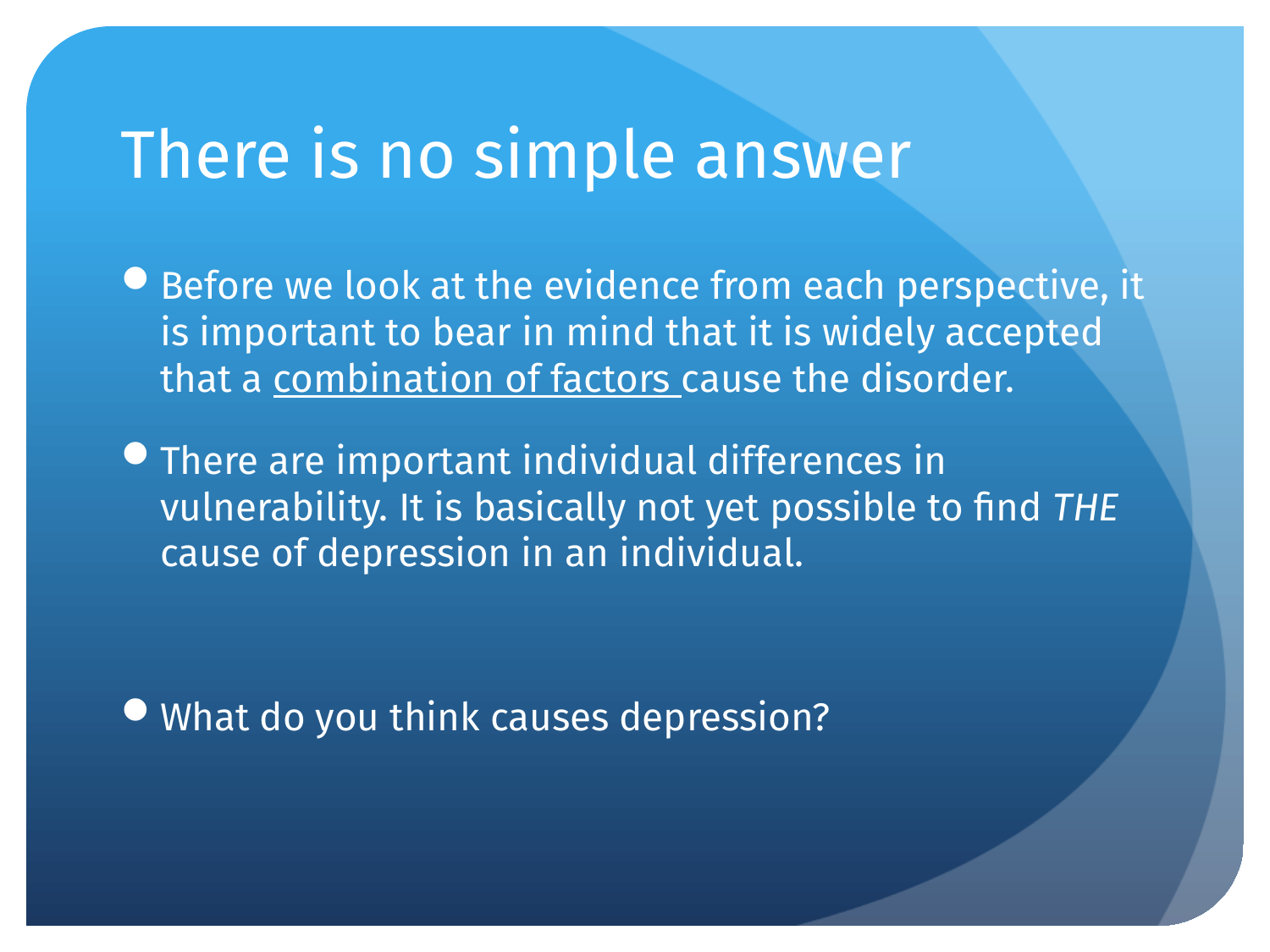

# There is no simple answer
Before we look at the evidence from each perspective, it is important to bear in mind that it is widely accepted that a combination of factors cause the disorder.
There are important individual differences in vulnerability. It is basically not yet possible to find THE cause of depression in an individual.

What do you think causes depression?